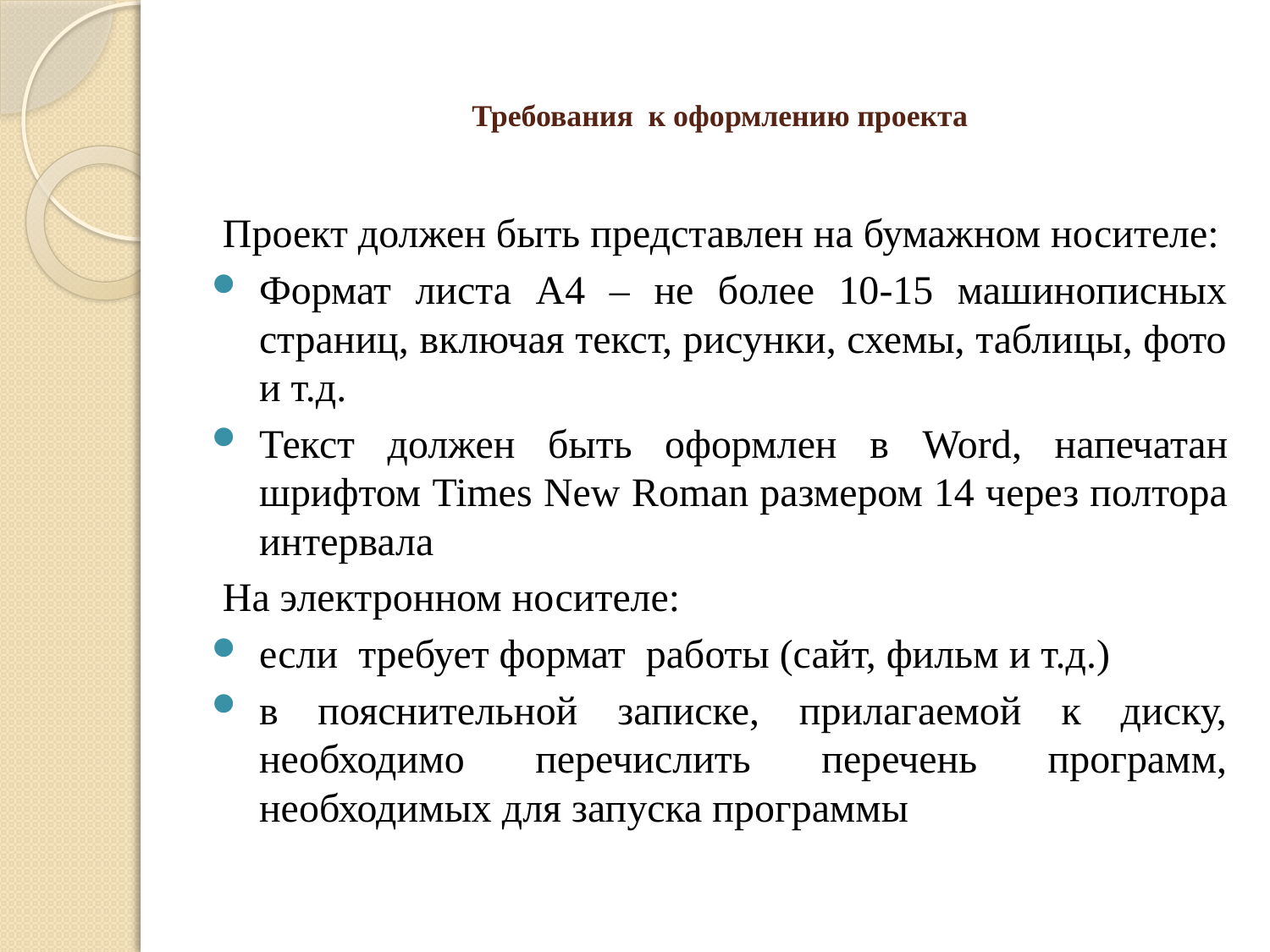

# Требования  к оформлению проекта
Проект должен быть представлен на бумажном носителе:
Формат листа А4 – не более 10-15 машинописных страниц, включая текст, рисунки, схемы, таблицы, фото и т.д.
Текст должен быть оформлен в Word, напечатан шрифтом Times New Roman размером 14 через полтора интервала
На электронном носителе:
если  требует формат  работы (сайт, фильм и т.д.)
в пояснительной записке, прилагаемой к диску, необходимо перечислить перечень программ, необходимых для запуска программы